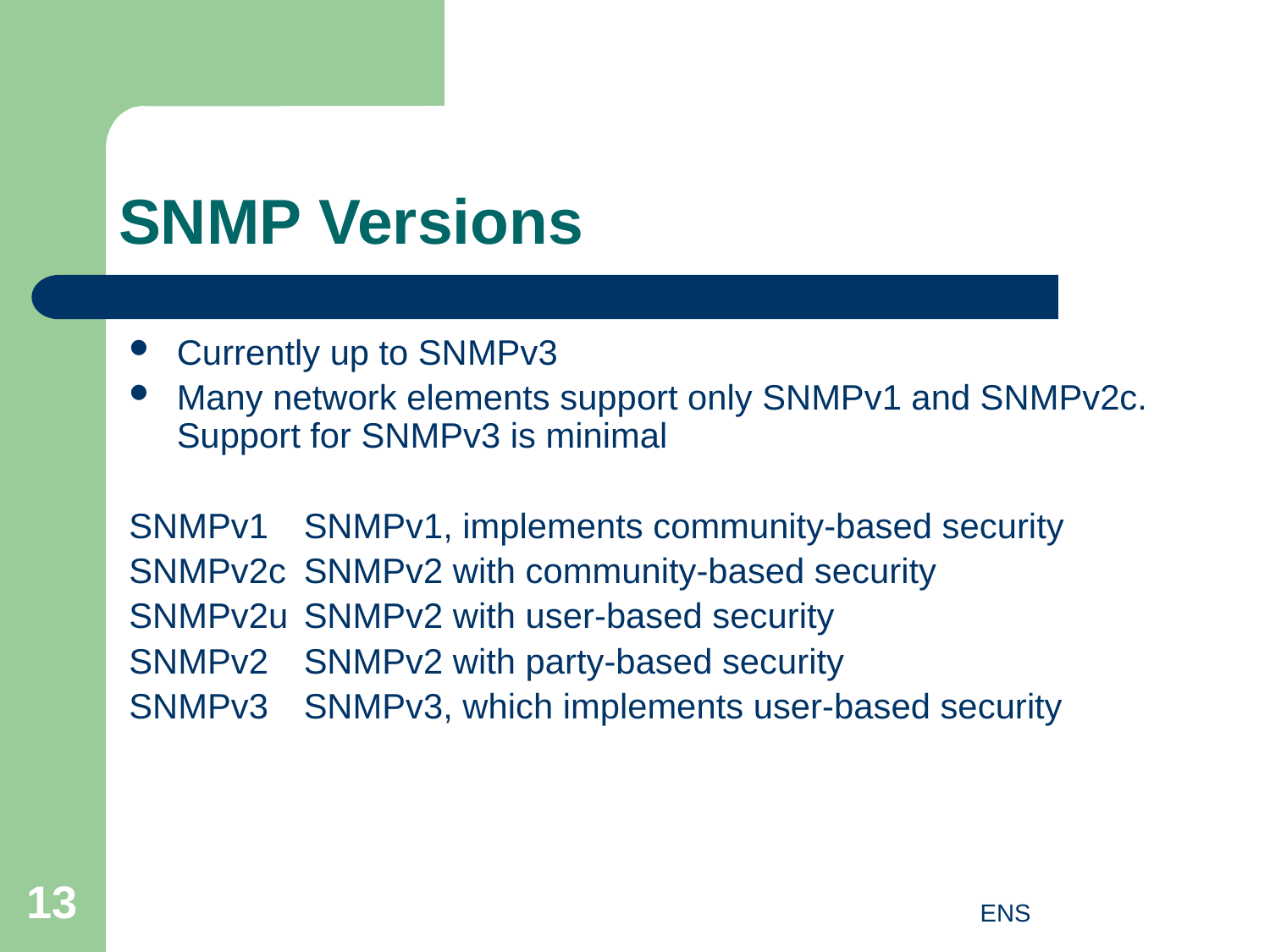

# SNMP Versions
Currently up to SNMPv3
Many network elements support only SNMPv1 and SNMPv2c. Support for SNMPv3 is minimal

SNMPv1	SNMPv1, implements community-based security
SNMPv2c	SNMPv2 with community-based security
SNMPv2u	SNMPv2 with user-based security
SNMPv2	SNMPv2 with party-based security
SNMPv3	SNMPv3, which implements user-based security

13
ENS